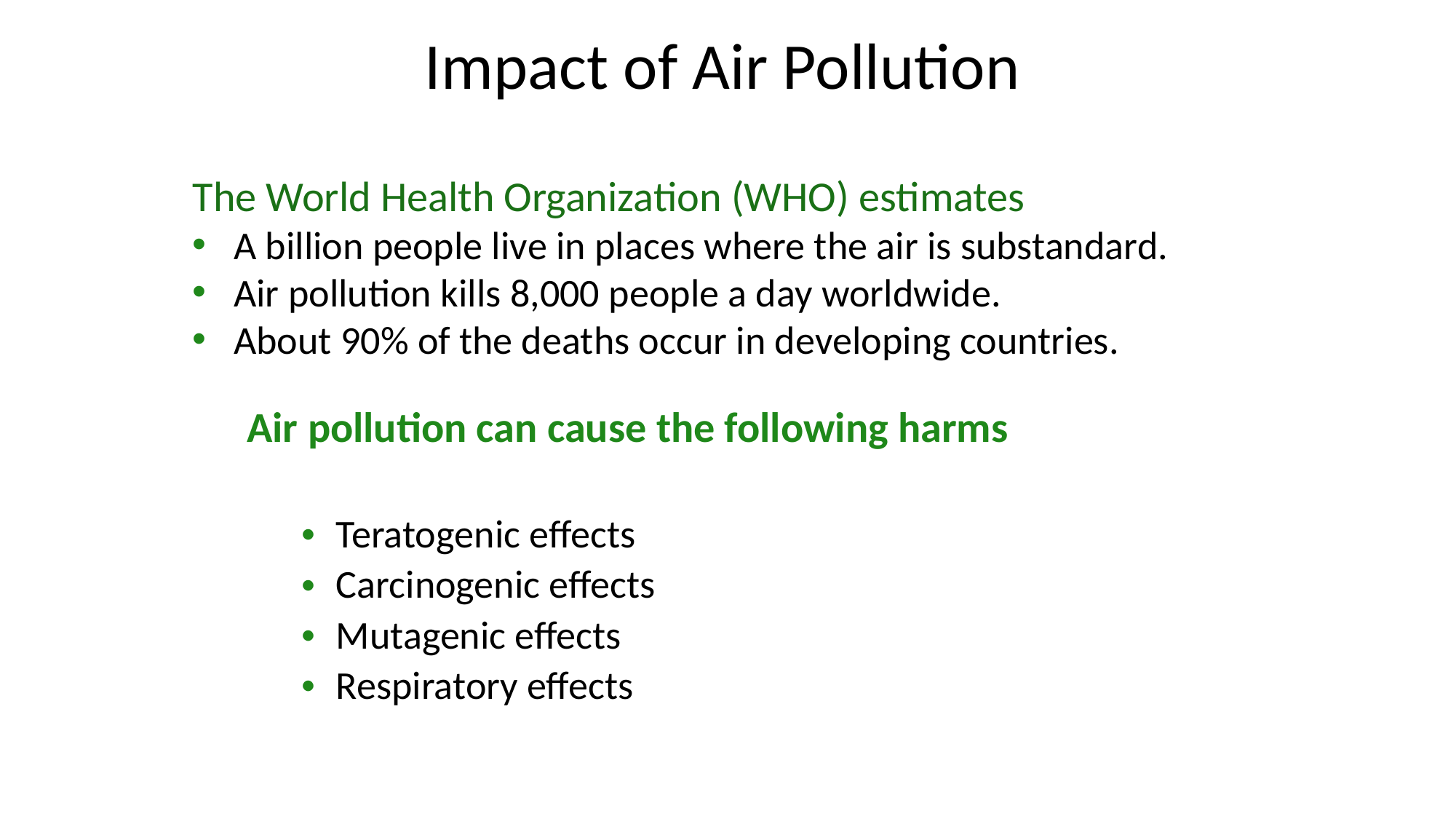

# Impact of Air Pollution
The World Health Organization (WHO) estimates
A billion people live in places where the air is substandard.
Air pollution kills 8,000 people a day worldwide.
About 90% of the deaths occur in developing countries.
Air pollution can cause the following harms

Teratogenic effects
Carcinogenic effects
Mutagenic effects
Respiratory effects